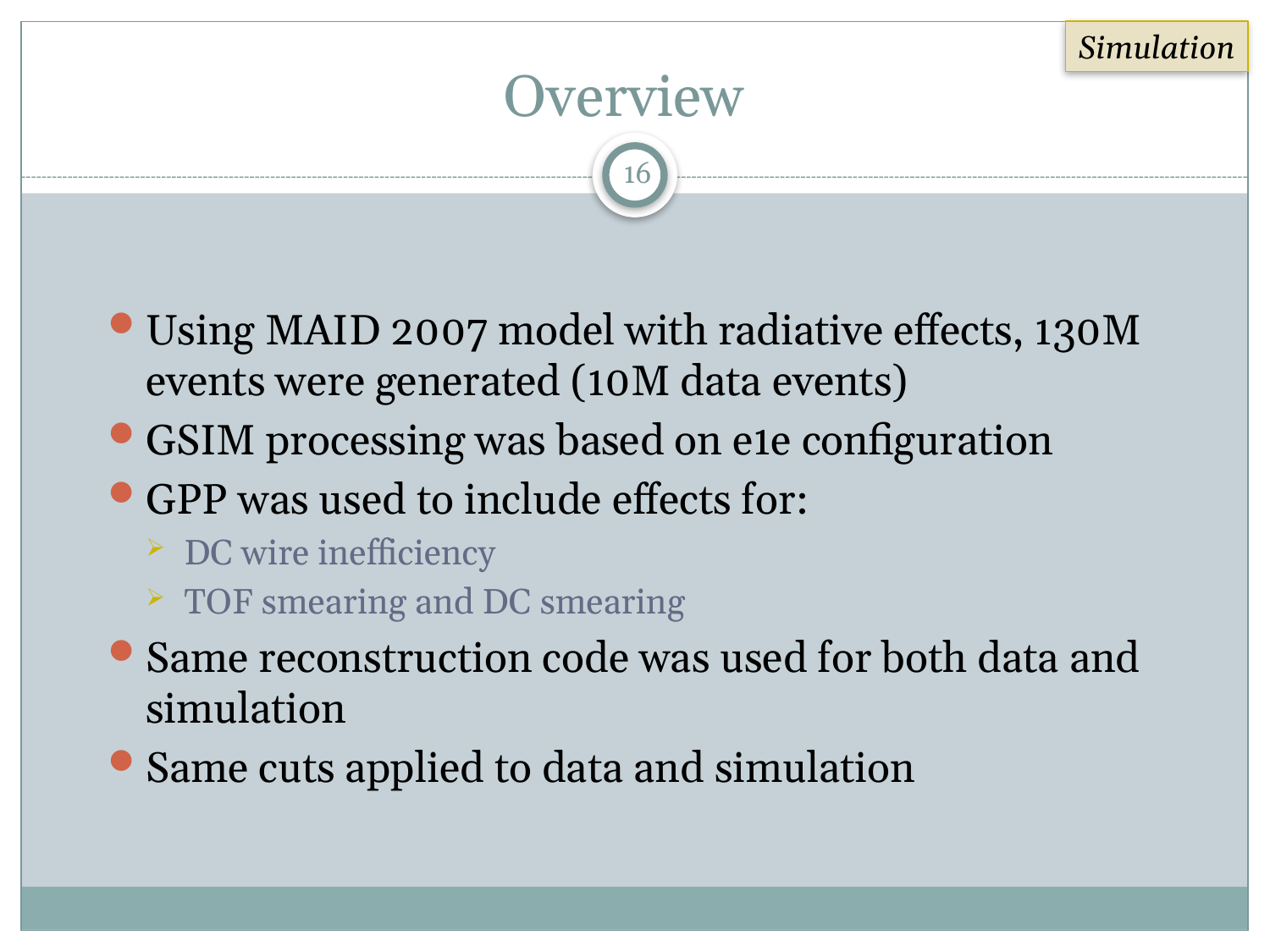

Simulation
# Overview
16
Using MAID 2007 model with radiative effects, 130M events were generated (10M data events)
GSIM processing was based on e1e configuration
GPP was used to include effects for:
DC wire inefficiency
TOF smearing and DC smearing
Same reconstruction code was used for both data and simulation
Same cuts applied to data and simulation